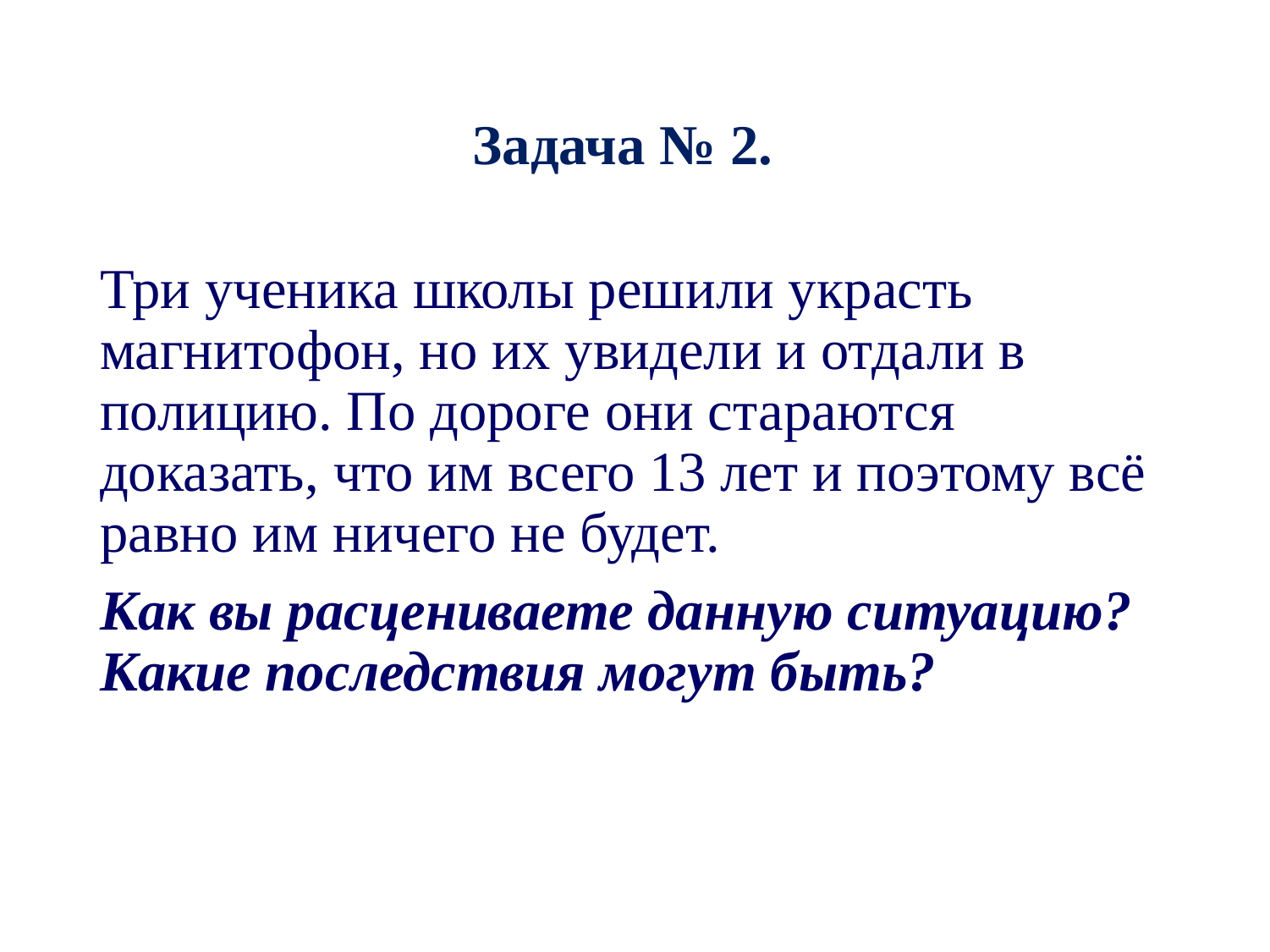

Задача № 2.
Три ученика школы решили украсть магнитофон, но их увидели и отдали в полицию. По дороге они стараются доказать, что им всего 13 лет и поэтому всё равно им ничего не будет.
Как вы расцениваете данную ситуацию? Какие последствия могут быть?